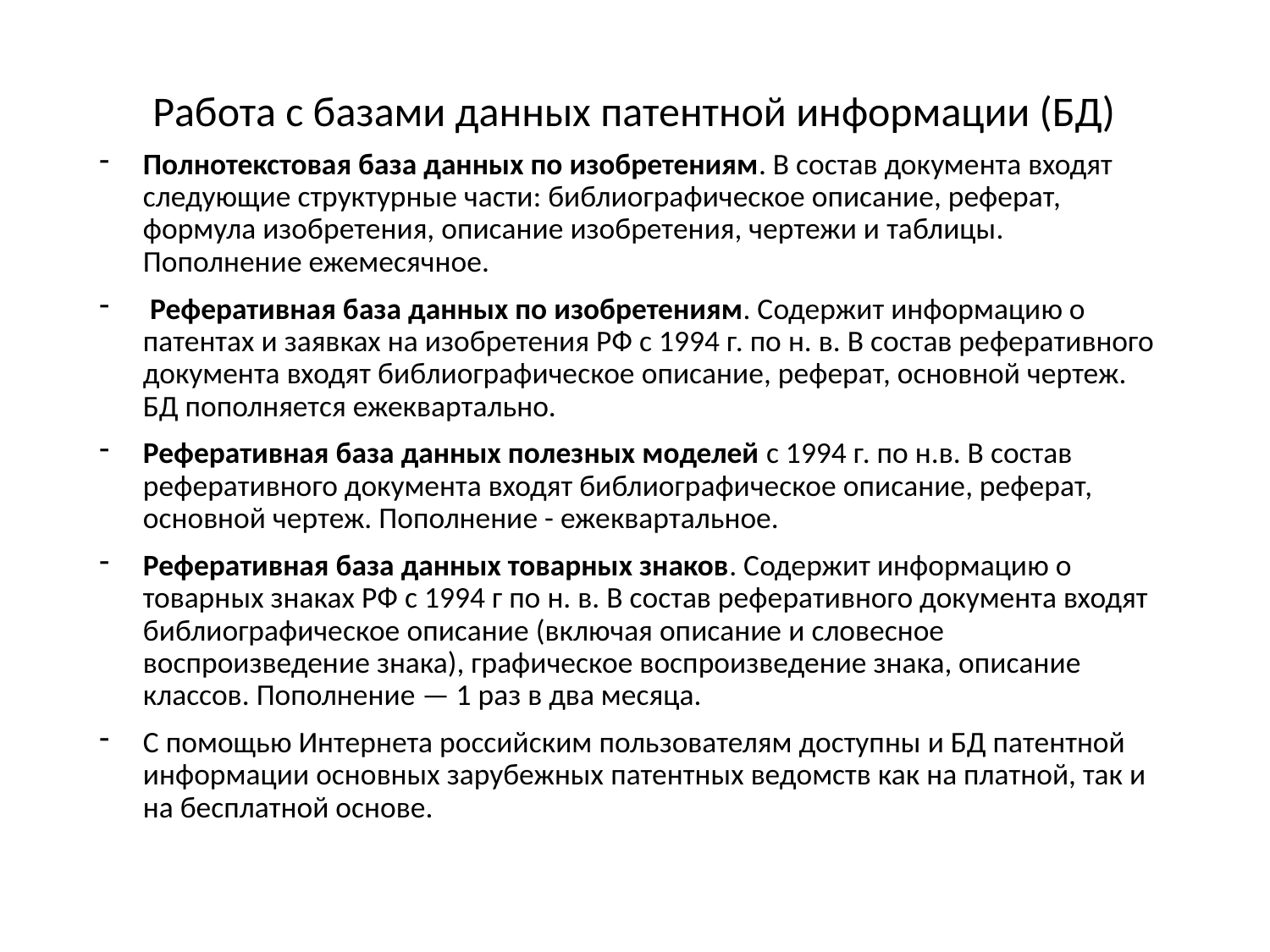

# Работа с базами данных патентной информации (БД)
Полнотекстовая база данных по изобретениям. В состав документа входят следующие структурные части: библиографическое описание, реферат, формула изобретения, описание изобретения, чертежи и таблицы. Пополнение ежемесячное.
 Реферативная база данных по изобретениям. Содержит информацию о патентах и заявках на изобретения РФ с 1994 г. по н. в. В состав реферативного документа входят библиографическое описание, реферат, основной чертеж. БД пополняется ежеквартально.
Реферативная база данных полезных моделей с 1994 г. по н.в. В состав реферативного документа входят библиографическое описание, реферат, основной чертеж. Пополнение - ежеквартальное.
Реферативная база данных товарных знаков. Содержит информацию о товарных знаках РФ с 1994 г по н. в. В состав реферативного документа входят библиографическое описание (включая описание и словесное воспроизведение знака), графическое воспроизведение знака, описание классов. Пополнение — 1 раз в два месяца.
С помощью Интернета российским пользователям доступны и БД патентной информации основных зарубежных патентных ведомств как на платной, так и на бесплатной основе.